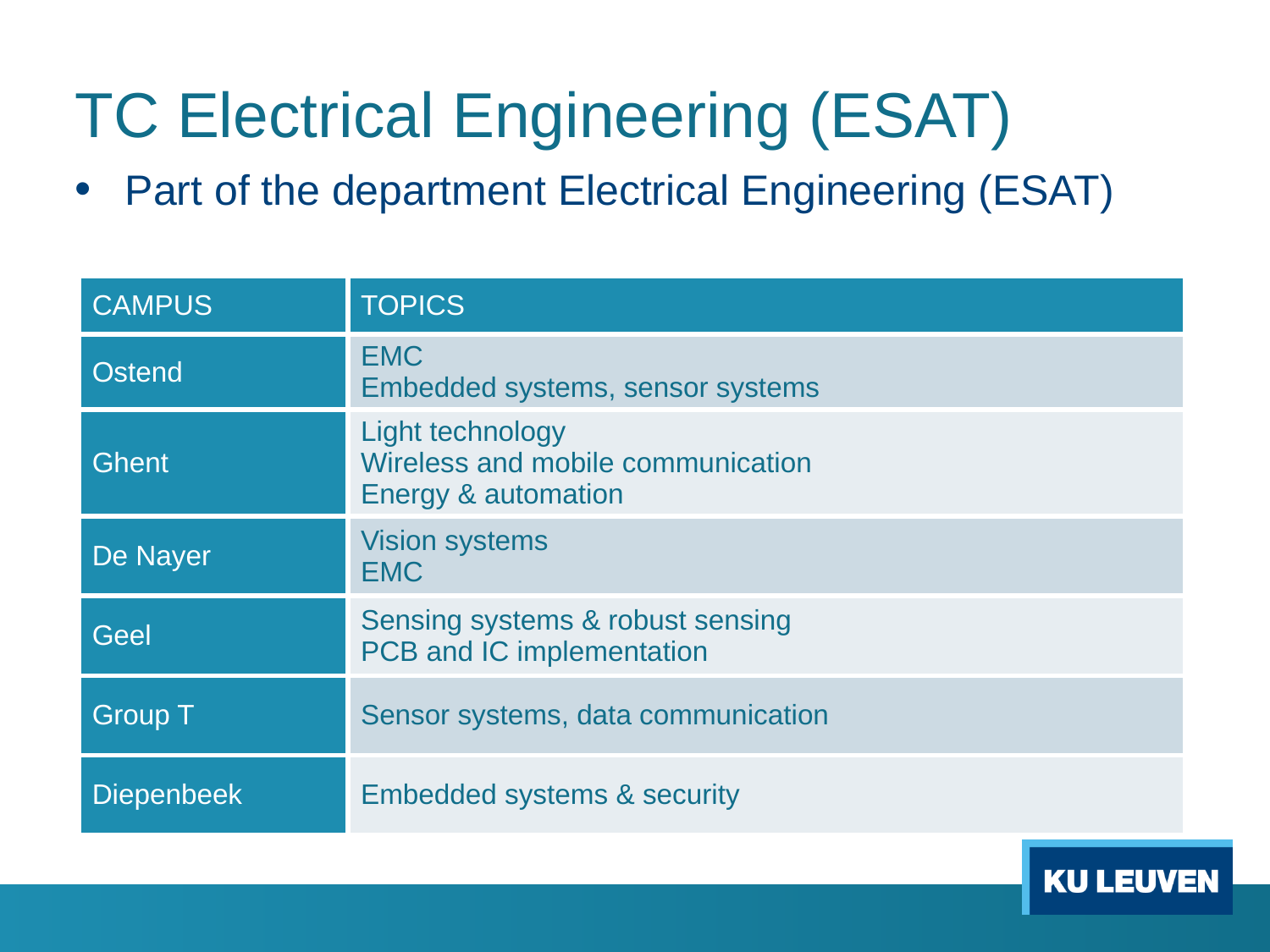

# TC Electrical Engineering (ESAT)
Part of the department Electrical Engineering (ESAT)
| CAMPUS | TOPICS |
| --- | --- |
| Ostend | EMC Embedded systems, sensor systems |
| Ghent | Light technology Wireless and mobile communication Energy & automation |
| De Nayer | Vision systems EMC |
| Geel | Sensing systems & robust sensing PCB and IC implementation |
| Group T | Sensor systems, data communication |
| Diepenbeek | Embedded systems & security |